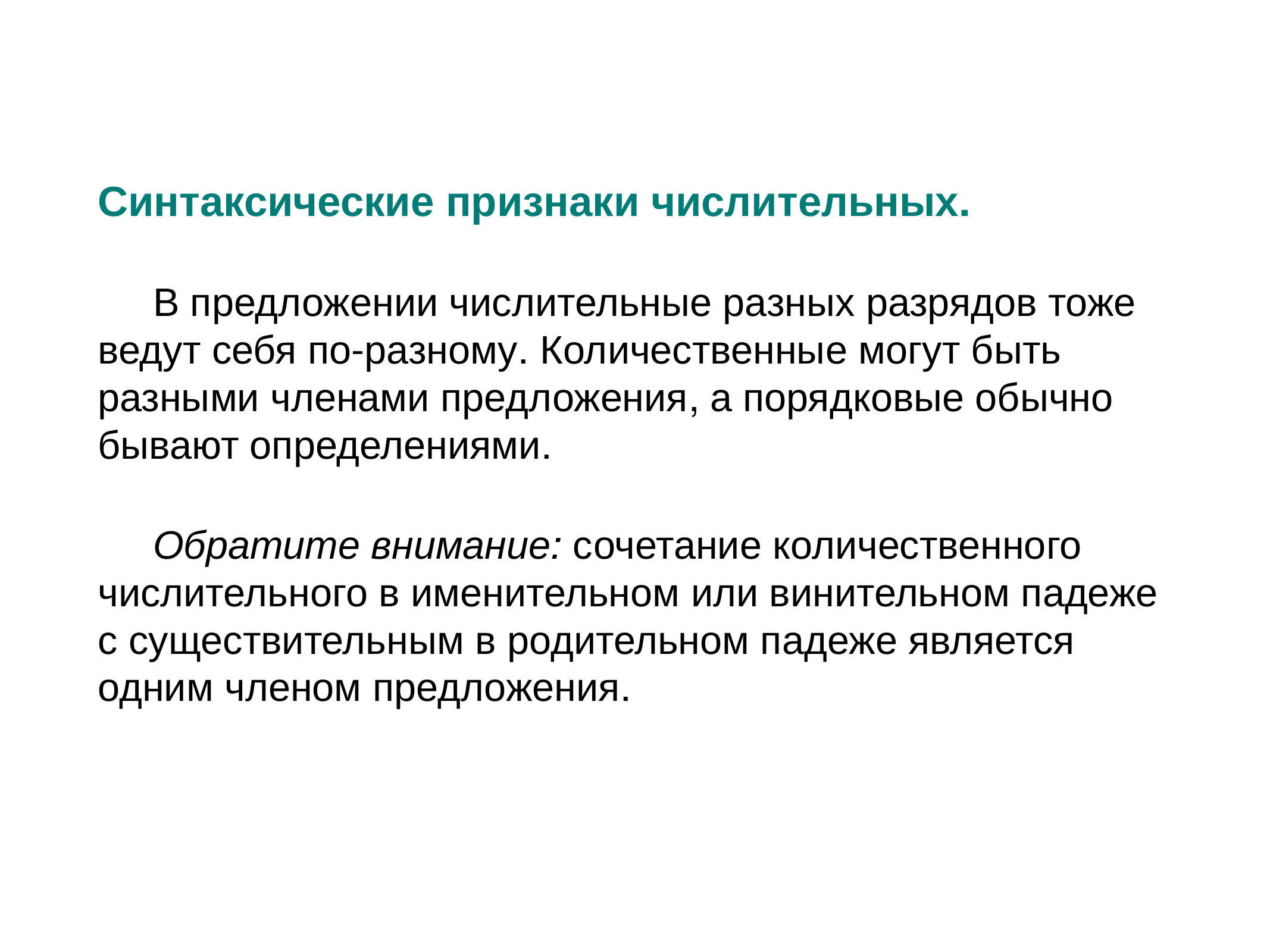

Синтаксические признаки числительных.
     В предложении числительные разных разрядов тоже ведут себя по-разному. Количественные могут быть разными членами предложения, а порядковые обычно бывают определениями.
     Обратите внимание: сочетание количественного числительного в именительном или винительном падеже с существительным в родительном падеже является одним членом предложения.